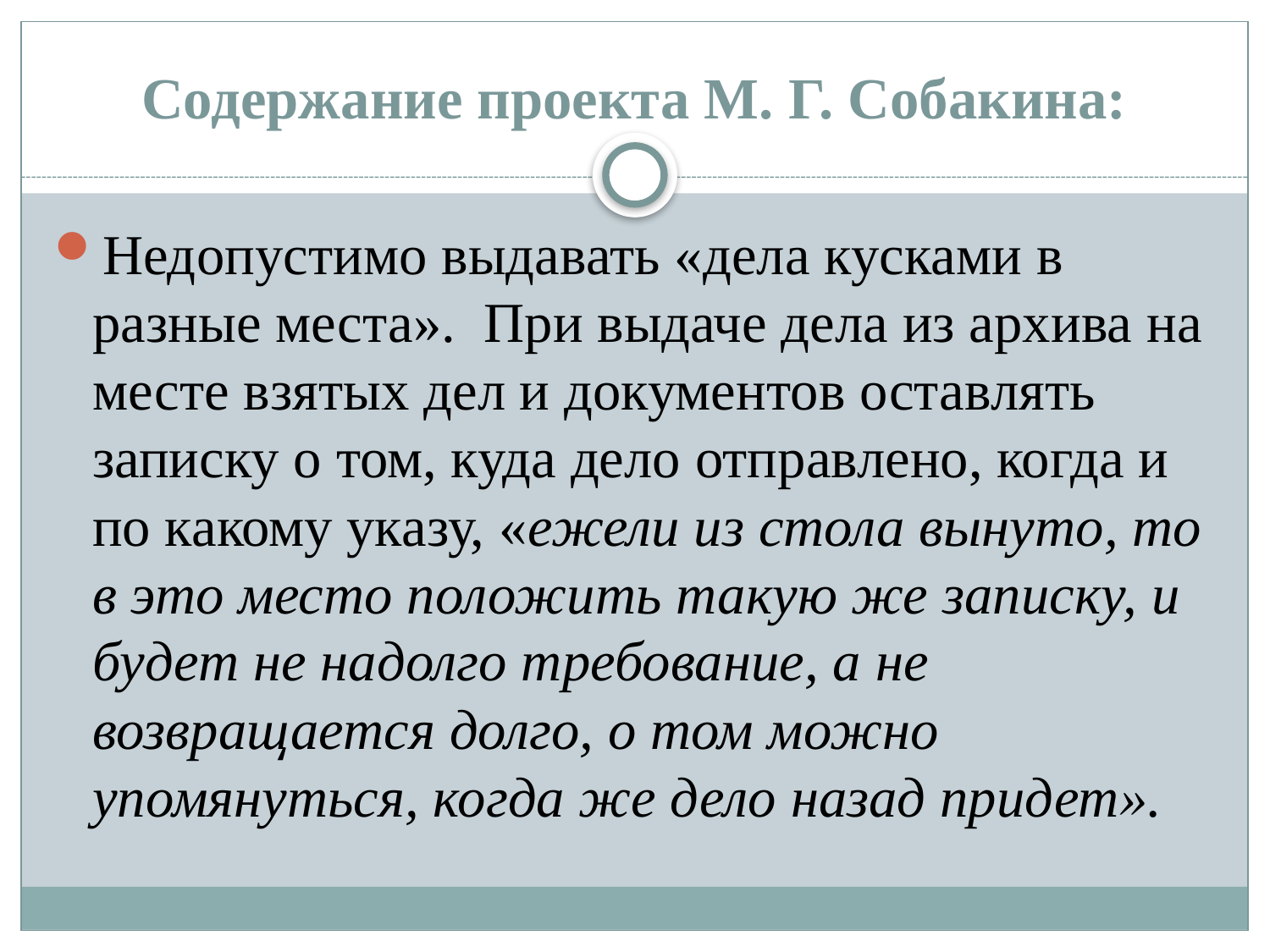

# Содержание проекта М. Г. Собакина:
Недопустимо выдавать «дела кусками в разные места».  При выдаче дела из архива на месте взятых дел и документов оставлять записку о том, куда дело отправлено, когда и по какому указу, «ежели из стола вынуто, то в это место положить такую же записку, и будет не надолго требование, а не возвращается долго, о том можно упомянуться, когда же дело назад придет».